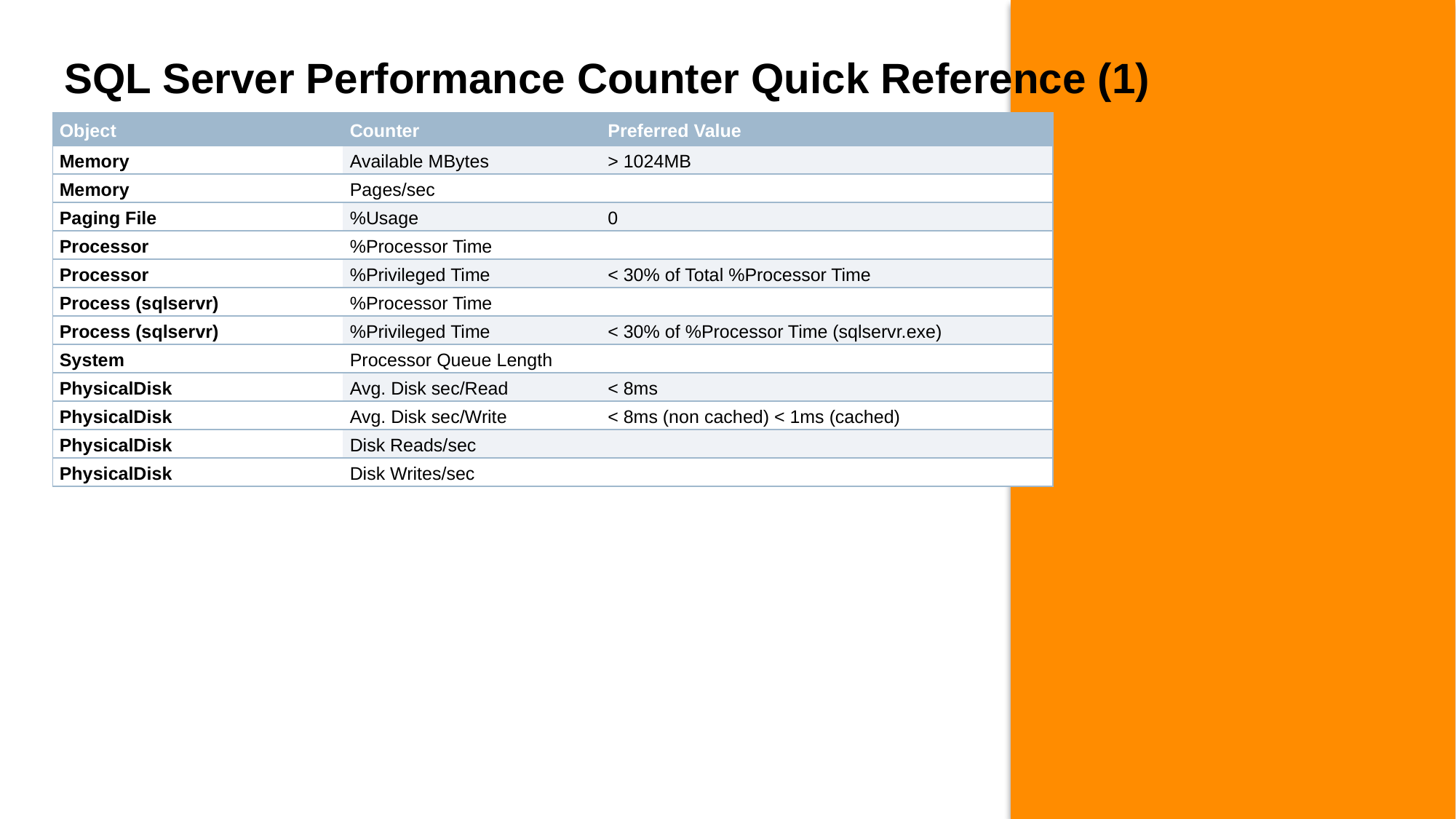

# SQL Server Performance Counter Quick Reference (1)
| Object | Counter | Preferred Value |
| --- | --- | --- |
| Memory | Available MBytes | > 1024MB |
| Memory | Pages/sec |  |
| Paging File | %Usage | 0 |
| Processor | %Processor Time |  |
| Processor | %Privileged Time | < 30% of Total %Processor Time |
| Process (sqlservr) | %Processor Time |  |
| Process (sqlservr) | %Privileged Time | < 30% of %Processor Time (sqlservr.exe) |
| System | Processor Queue Length |  |
| PhysicalDisk | Avg. Disk sec/Read | < 8ms |
| PhysicalDisk | Avg. Disk sec/Write | < 8ms (non cached) < 1ms (cached) |
| PhysicalDisk | Disk Reads/sec |  |
| PhysicalDisk | Disk Writes/sec |  |